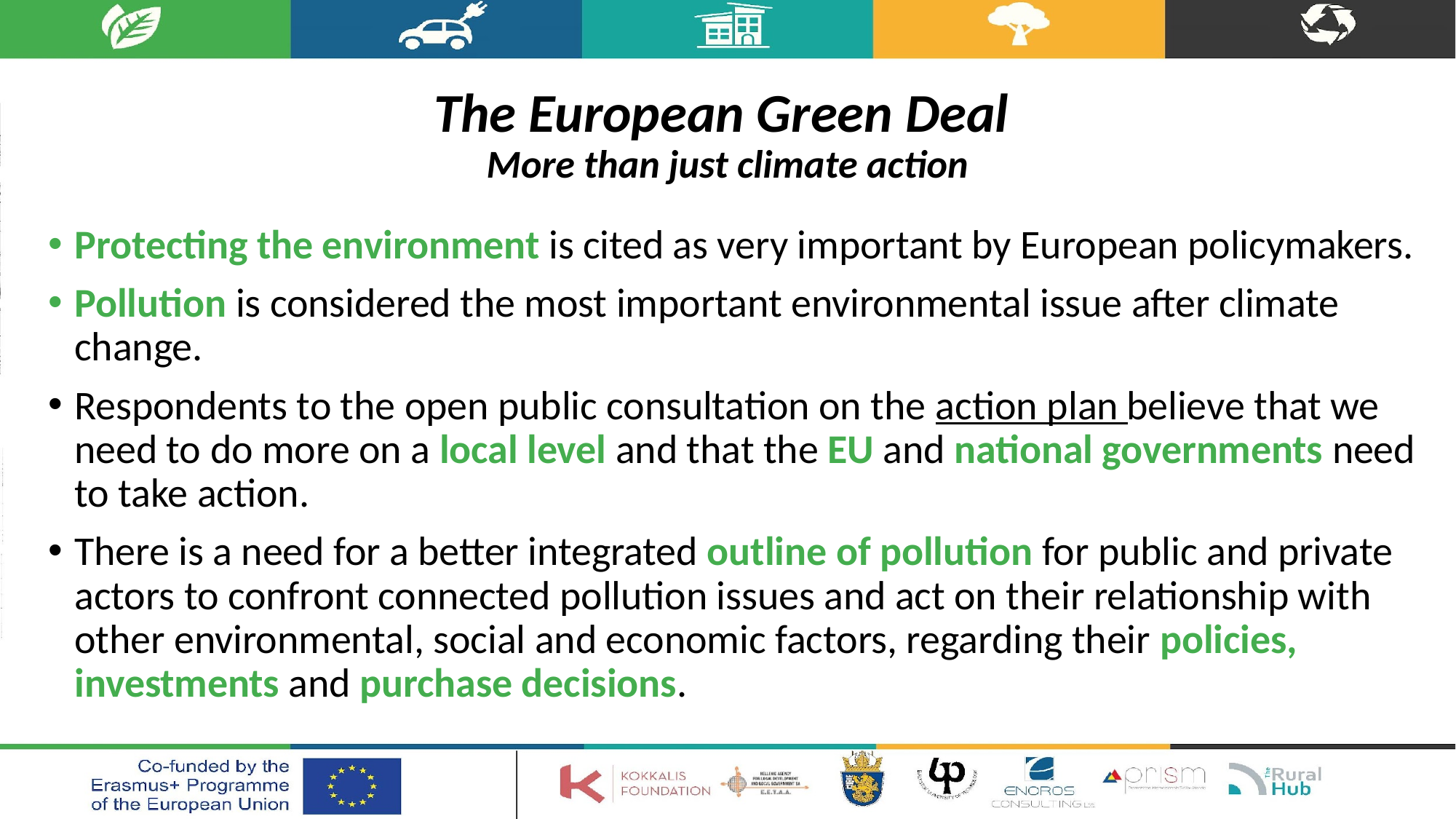

# The European Green Deal More than just climate action
Protecting the environment is cited as very important by European policymakers.
Pollution is considered the most important environmental issue after climate change.
Respondents to the open public consultation on the action plan believe that we need to do more on a local level and that the EU and national governments need to take action.
There is a need for a better integrated outline of pollution for public and private actors to confront connected pollution issues and act on their relationship with other environmental, social and economic factors, regarding their policies, investments and purchase decisions.